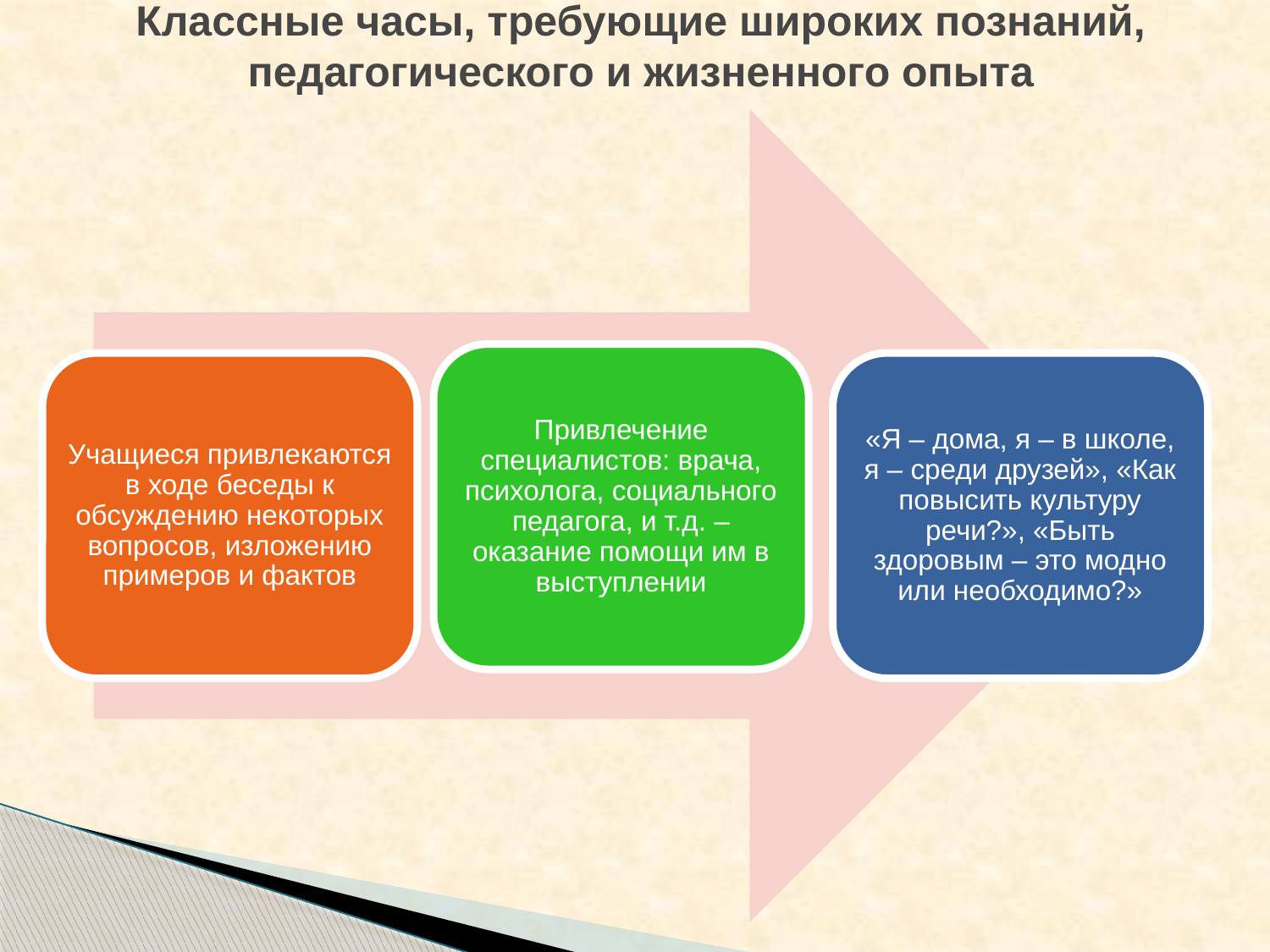

# Классные часы, требующие широких познаний, педагогического и жизненного опыта
Учащиеся привлекаются в ходе беседы к обсуждению некоторых вопросов, изложению примеров и фактов
Привлечение специалистов: врача, психолога, социального педагога, и т.д. – оказание помощи им в выступлении
«Я – дома, я – в школе, я – среди друзей», «Как повысить культуру речи?», «Быть здоровым – это модно или необходимо?»